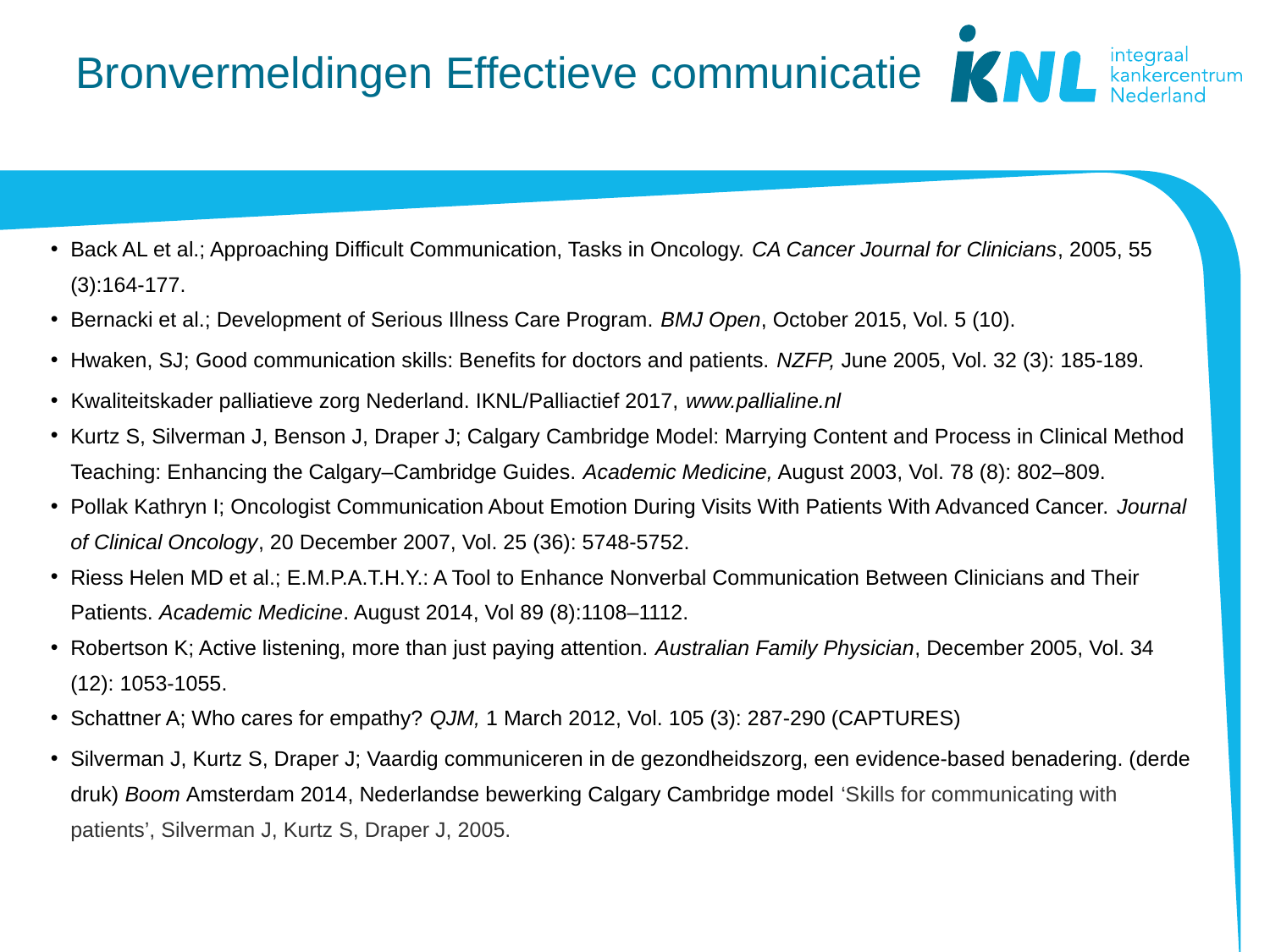

# Bronvermeldingen Effectieve communicatie
Back AL et al.; Approaching Difficult Communication, Tasks in Oncology. CA Cancer Journal for Clinicians, 2005, 55 (3):164-177.
Bernacki et al.; Development of Serious Illness Care Program. BMJ Open, October 2015, Vol. 5 (10).
Hwaken, SJ; Good communication skills: Benefits for doctors and patients. NZFP, June 2005, Vol. 32 (3): 185-189.
Kwaliteitskader palliatieve zorg Nederland. IKNL/Palliactief 2017, www.pallialine.nl
Kurtz S, Silverman J, Benson J, Draper J; Calgary Cambridge Model: Marrying Content and Process in Clinical Method Teaching: Enhancing the Calgary–Cambridge Guides. Academic Medicine, August 2003, Vol. 78 (8): 802–809.
Pollak Kathryn I; Oncologist Communication About Emotion During Visits With Patients With Advanced Cancer. Journal of Clinical Oncology, 20 December 2007, Vol. 25 (36): 5748-5752.
Riess Helen MD et al.; E.M.P.A.T.H.Y.: A Tool to Enhance Nonverbal Communication Between Clinicians and Their Patients. Academic Medicine. August 2014, Vol 89 (8):1108–1112.
Robertson K; Active listening, more than just paying attention. Australian Family Physician, December 2005, Vol. 34 (12): 1053-1055.
Schattner A; Who cares for empathy? QJM, 1 March 2012, Vol. 105 (3): 287-290 (CAPTURES)
Silverman J, Kurtz S, Draper J; Vaardig communiceren in de gezondheidszorg, een evidence-based benadering. (derde druk) Boom Amsterdam 2014, Nederlandse bewerking Calgary Cambridge model ‘Skills for communicating with patients’, Silverman J, Kurtz S, Draper J, 2005.